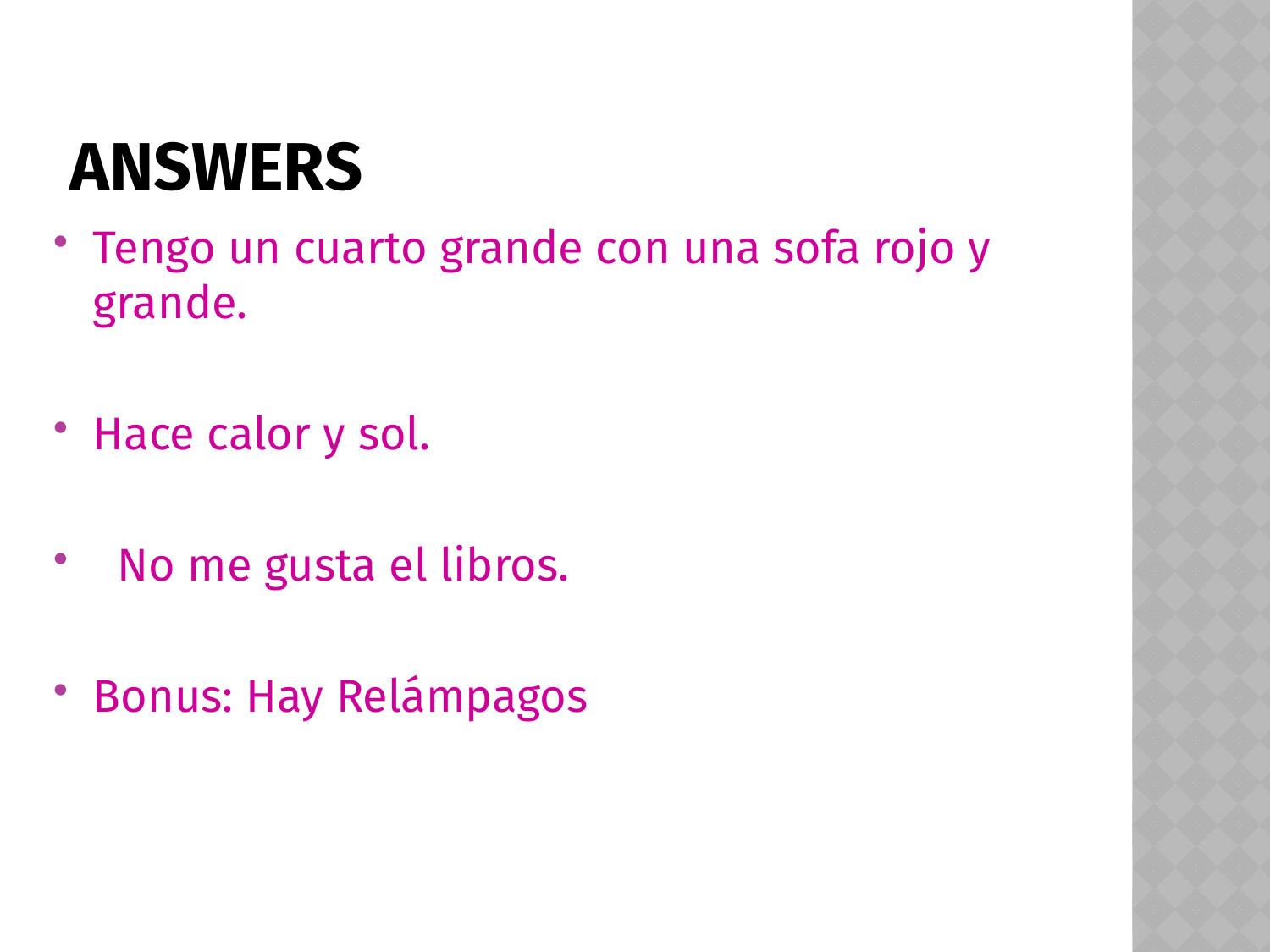

# Answers
Tengo un cuarto grande con una sofa rojo y grande.

Hace calor y sol.

  No me gusta el libros.

Bonus: Hay Relámpagos